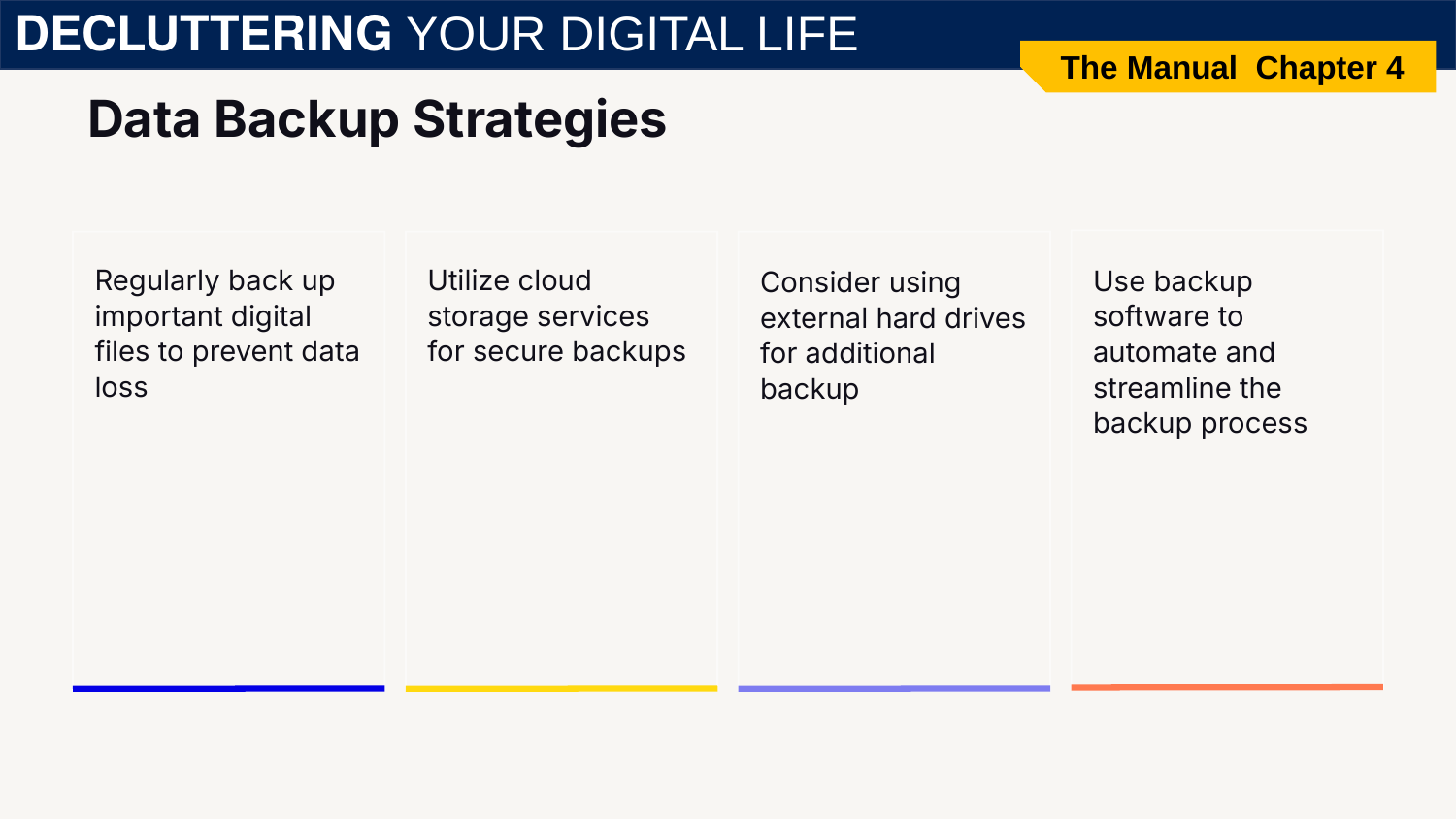

DECLUTTERING YOUR DIGITAL LIFE
The Manual  Chapter 4

# Data Backup Strategies
Regularly back up important digital files to prevent data loss
Utilize cloud storage services for secure backups
Use backup software to automate and streamline the backup process
Consider using external hard drives for additional backup